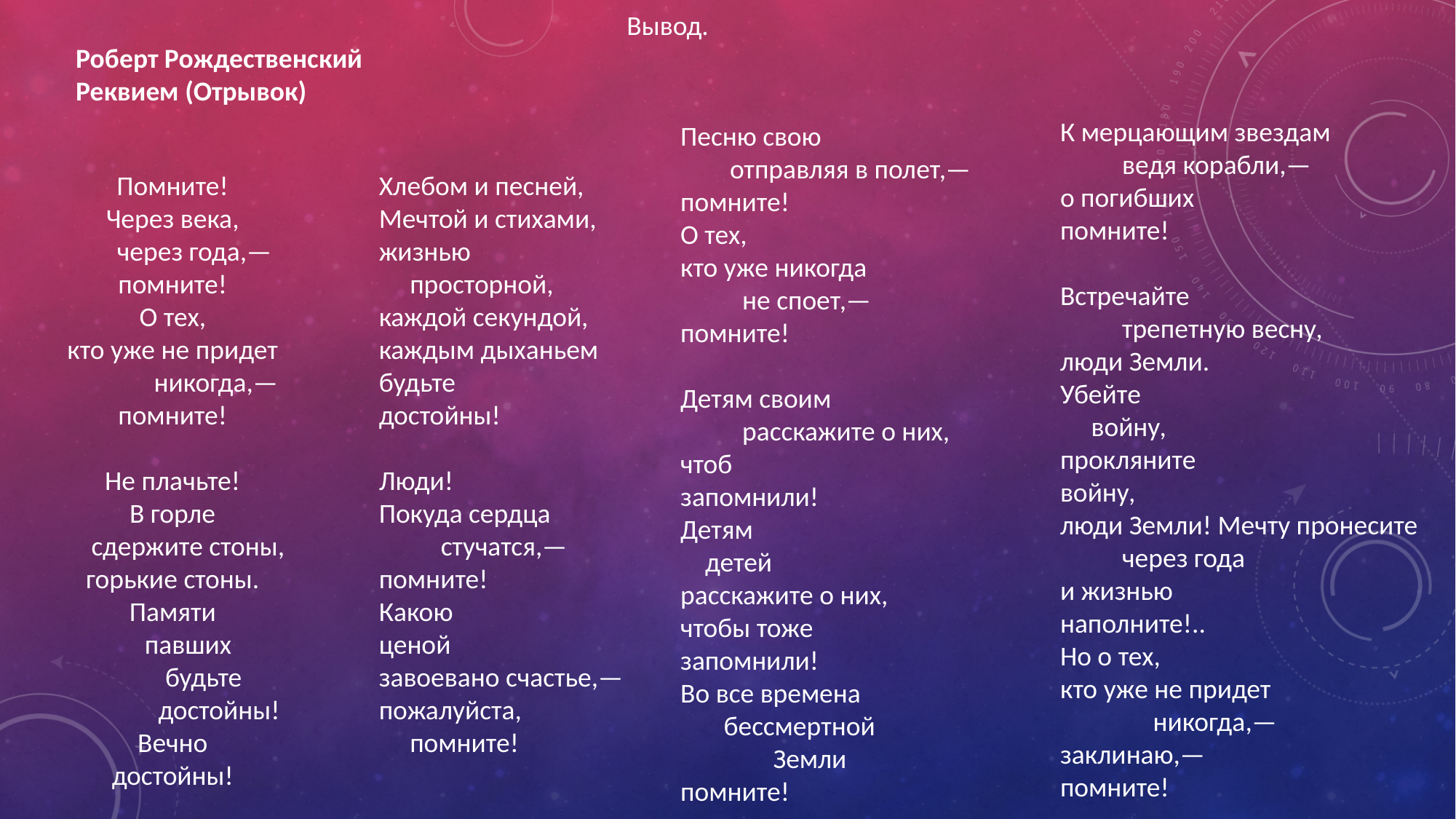

Вывод.
Роберт Рождественский
Реквием (Отрывок)
К мерцающим звездам
          ведя корабли,—
о погибших
помните!

Встречайте
          трепетную весну,
люди Земли.
Убейте
     войну,
прокляните
войну,
люди Земли! Мечту пронесите
          через года
и жизнью
наполните!..
Но о тех,
кто уже не придет
               никогда,—
заклинаю,—
помните!

Песню свою
        отправляя в полет,—
помните!
О тех,
кто уже никогда
          не споет,—
помните!

Детям своим
          расскажите о них,
чтоб
запомнили!
Детям
    детей
расскажите о них,
чтобы тоже
запомнили!
Во все времена
       бессмертной
               Земли
помните!

Помните!
Через века,
       через года,—
помните!
О тех,
кто уже не придет
              никогда,—
помните!

Не плачьте!
В горле
     сдержите стоны,
горькие стоны.
Памяти
     павших
          будьте
               достойны!
Вечно
достойны!
Хлебом и песней,
Мечтой и стихами,
жизнью
     просторной,
каждой секундой,
каждым дыханьем
будьте
достойны!

Люди!
Покуда сердца
          стучатся,—
помните!
Какою
ценой
завоевано счастье,—
пожалуйста,
     помните!